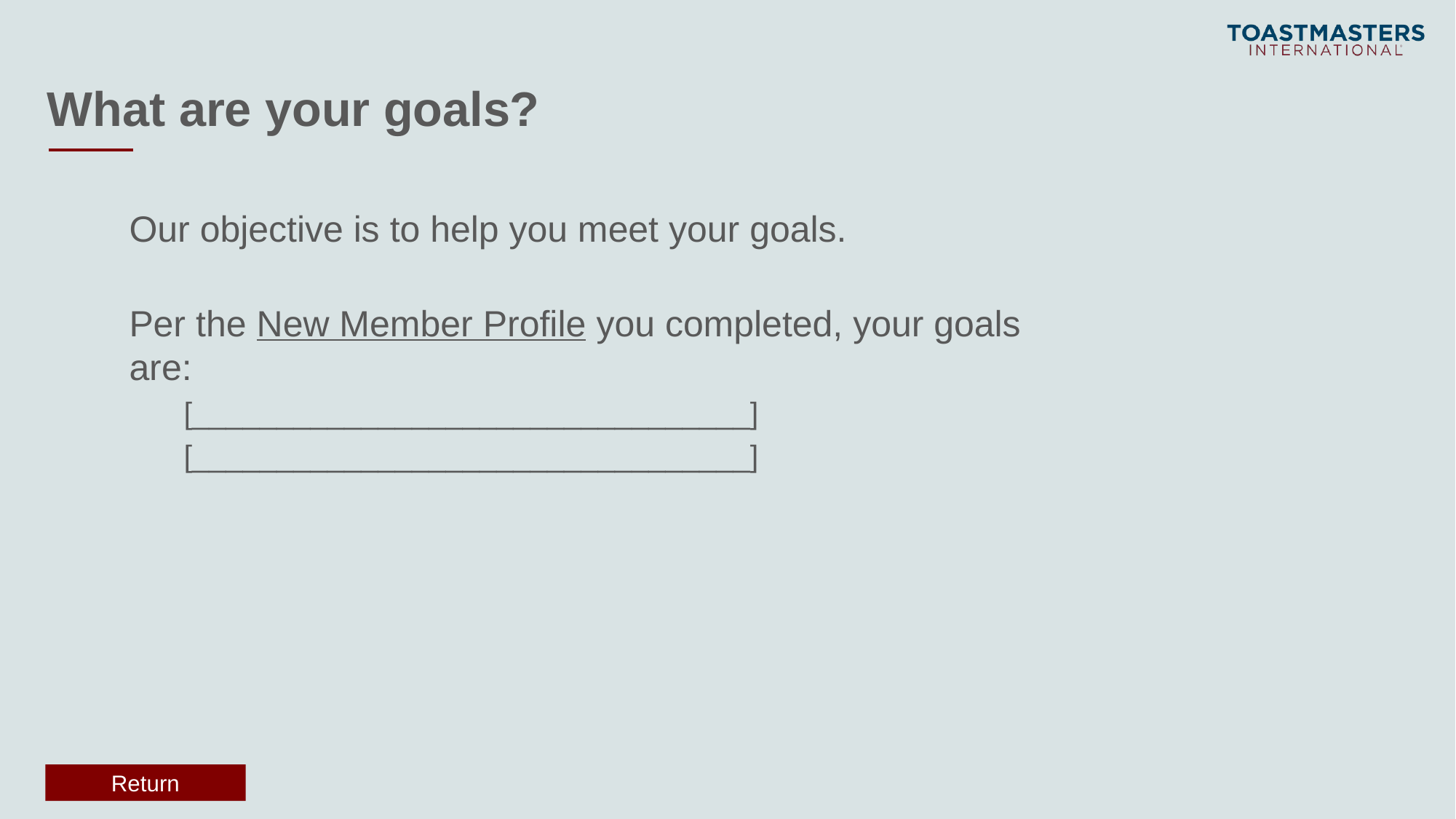

# What are your goals?
Our objective is to help you meet your goals.
Per the New Member Profile you completed, your goals are:
[_________________________________]
[_________________________________]

Return